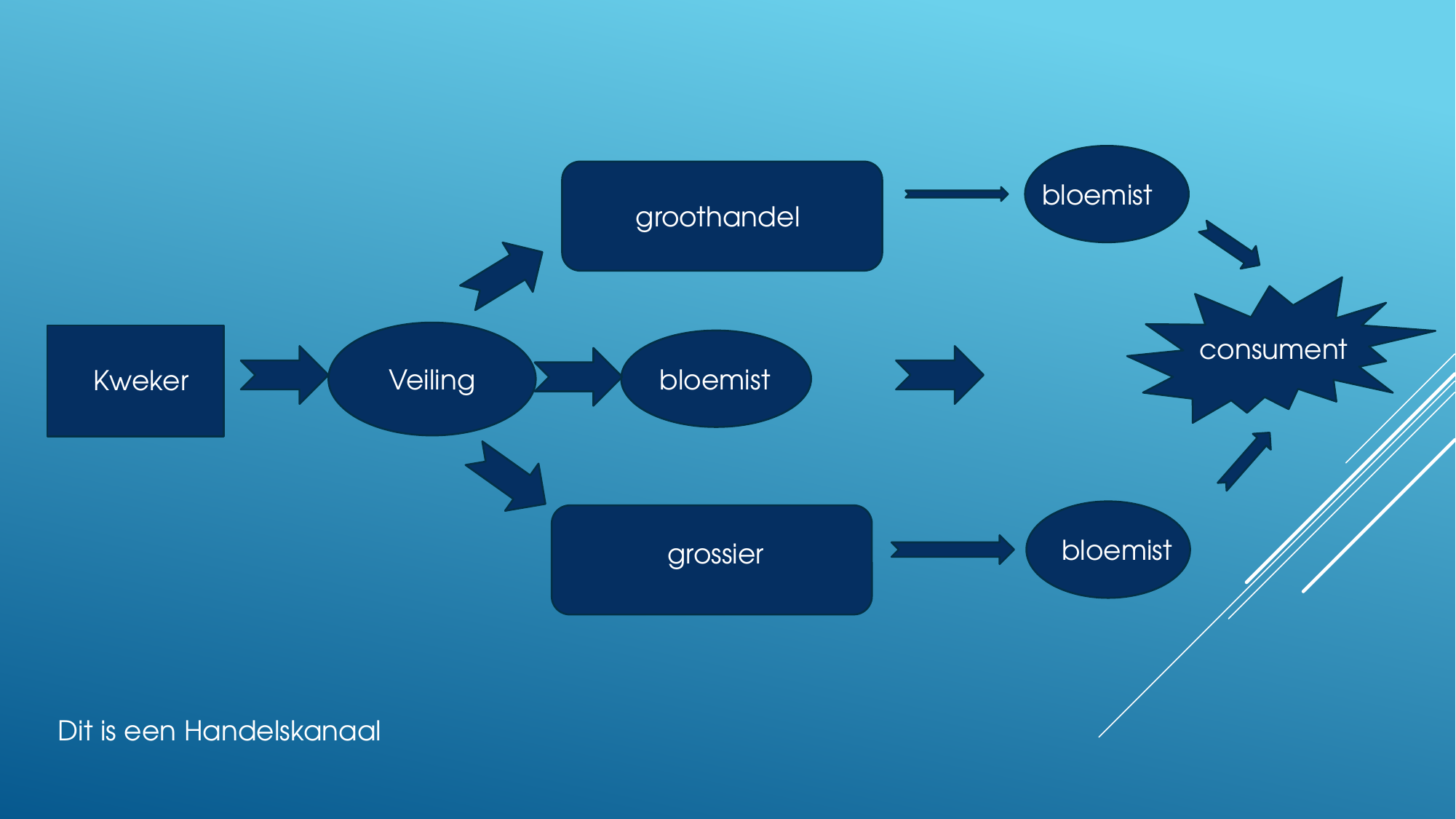

bloemist

groothandel

Veiling

consument
bloemist

Kweker

bloemist
grossier

Dit is een Handelskanaal